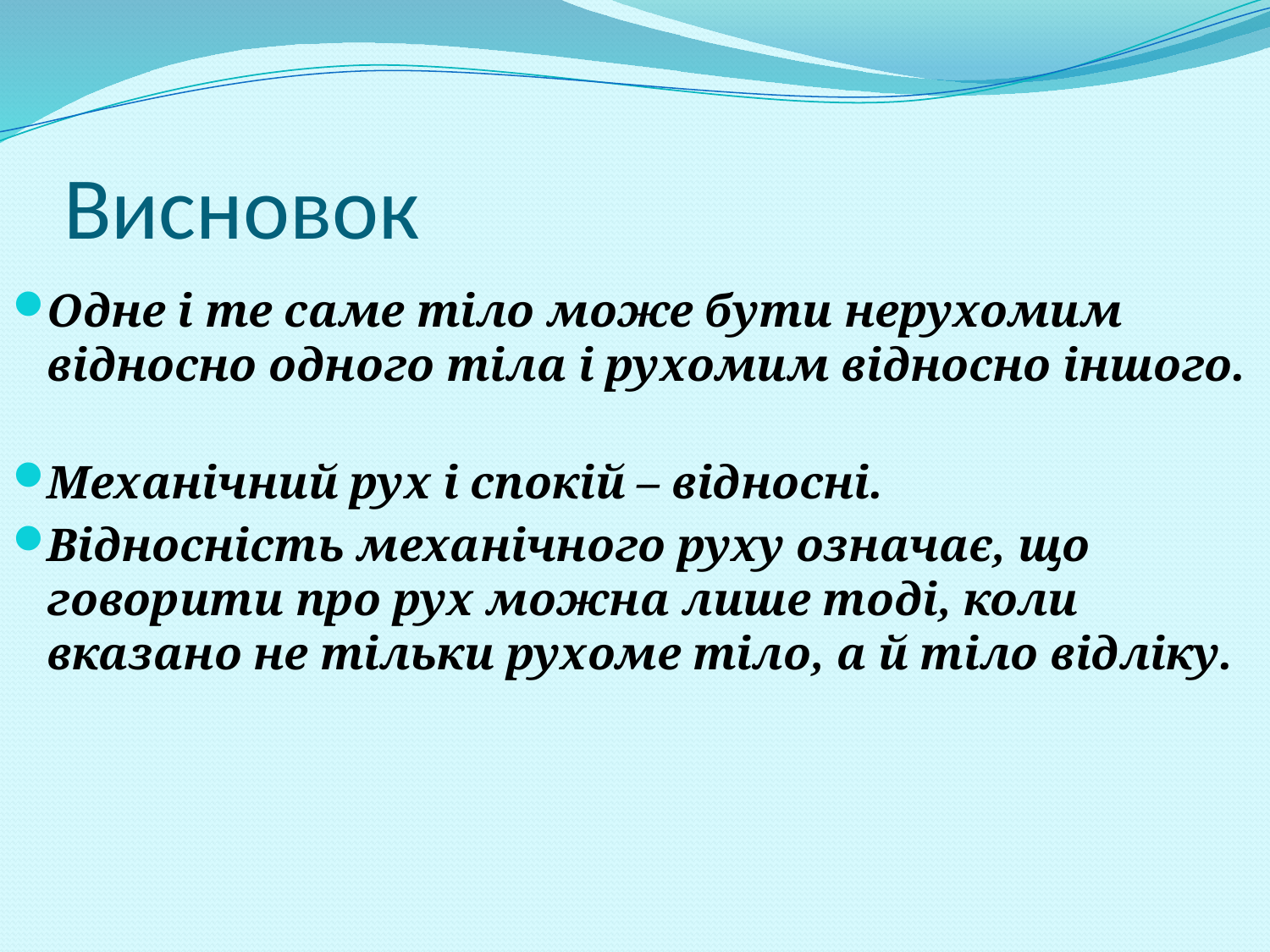

# Висновок
Одне і те саме тіло може бути нерухомим відносно одного тіла і рухомим відносно іншого.
Механічний рух і спокій – відносні.
Відносність механічного руху означає, що говорити про рух можна лише тоді, коли вказано не тільки рухоме тіло, а й тіло відліку.